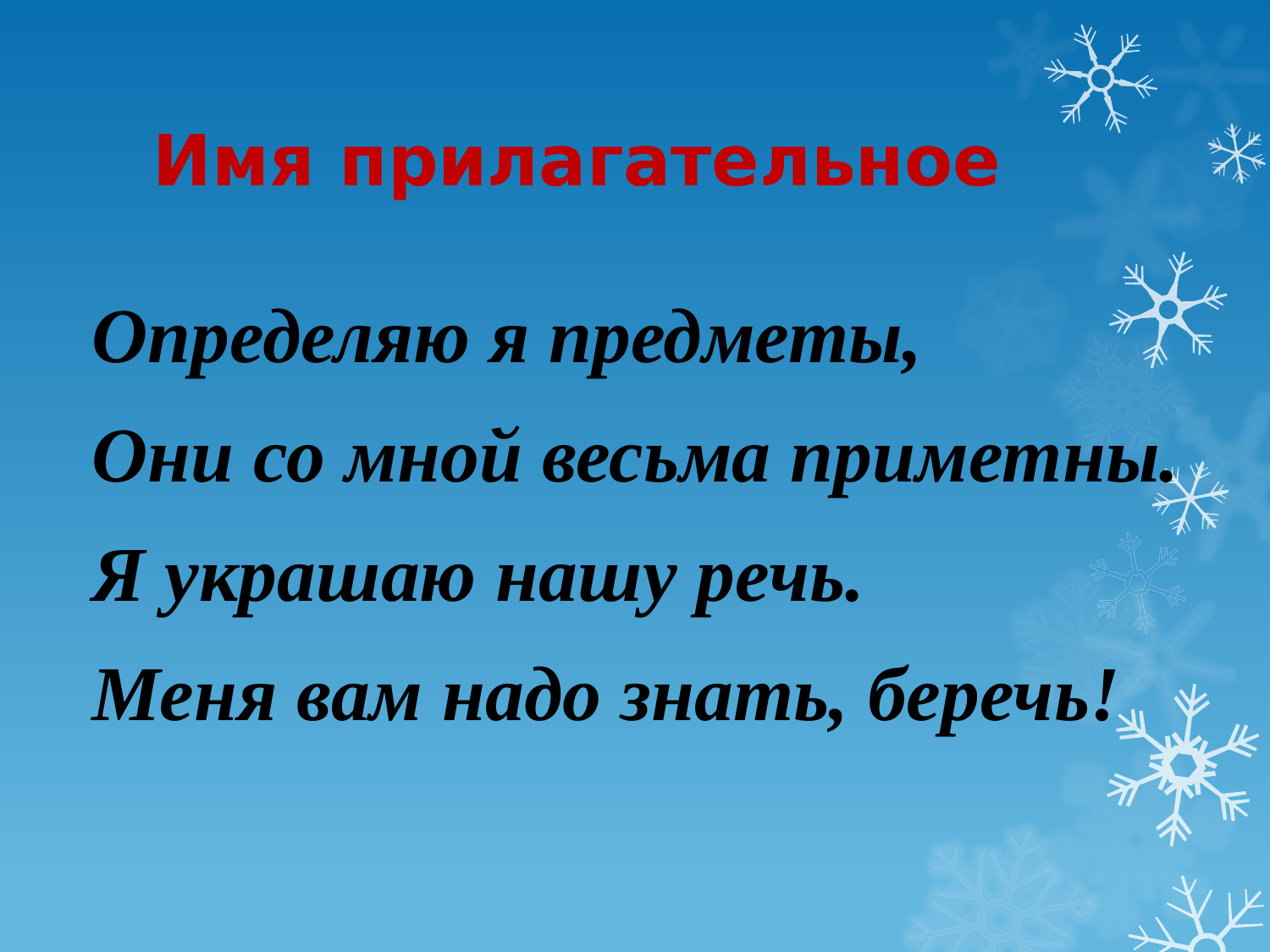

# Имя прилагательное
Определяю я предметы,
Они со мной весьма приметны.
Я украшаю нашу речь.
Меня вам надо знать, беречь!